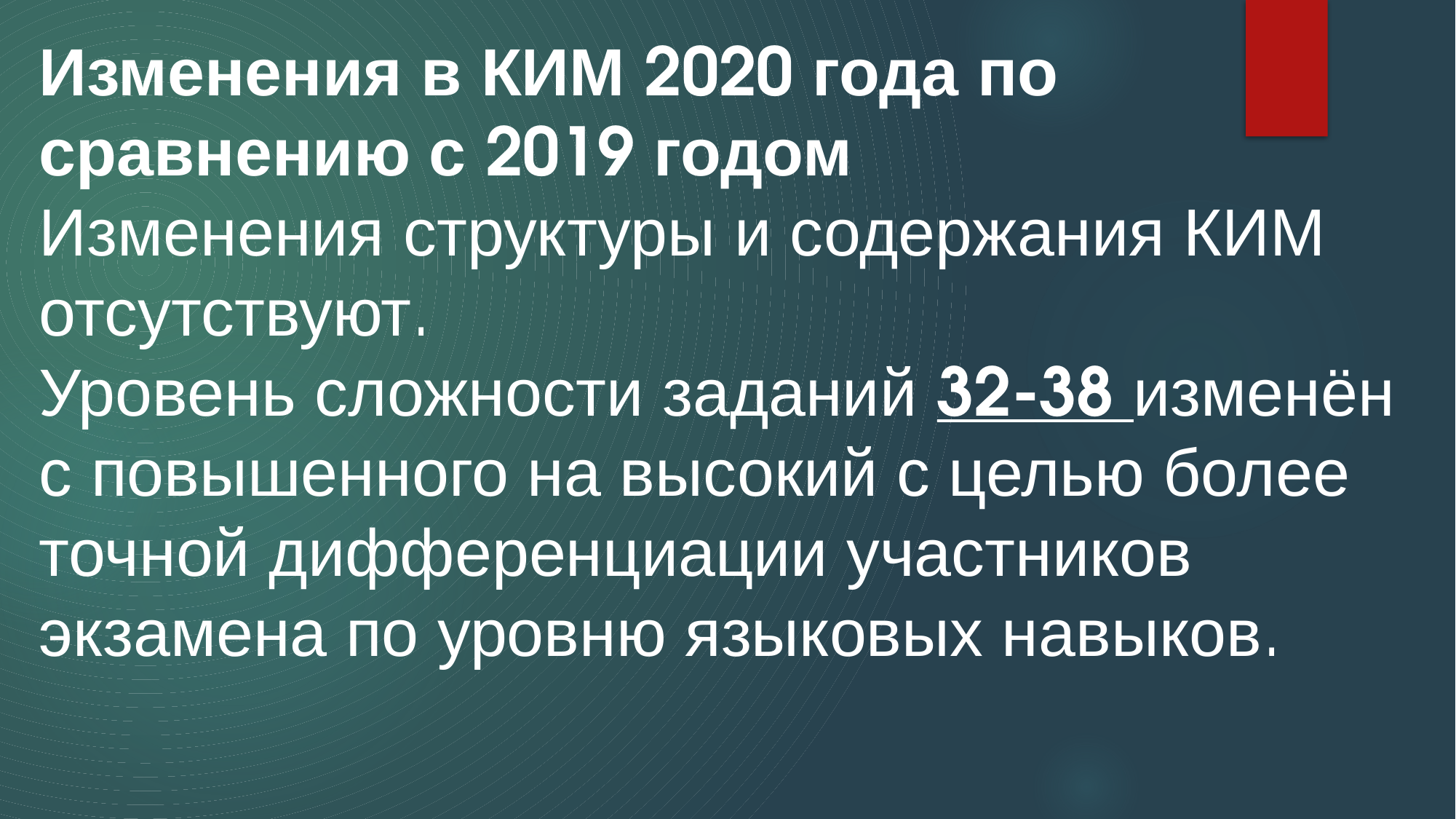

Изменения в КИМ 2020 года по сравнению с 2019 годом
Изменения структуры и содержания КИМ отсутствуют.
Уровень сложности заданий 32-38 изменён с повышенного на высокий с целью более точной дифференциации участников экзамена по уровню языковых навыков.